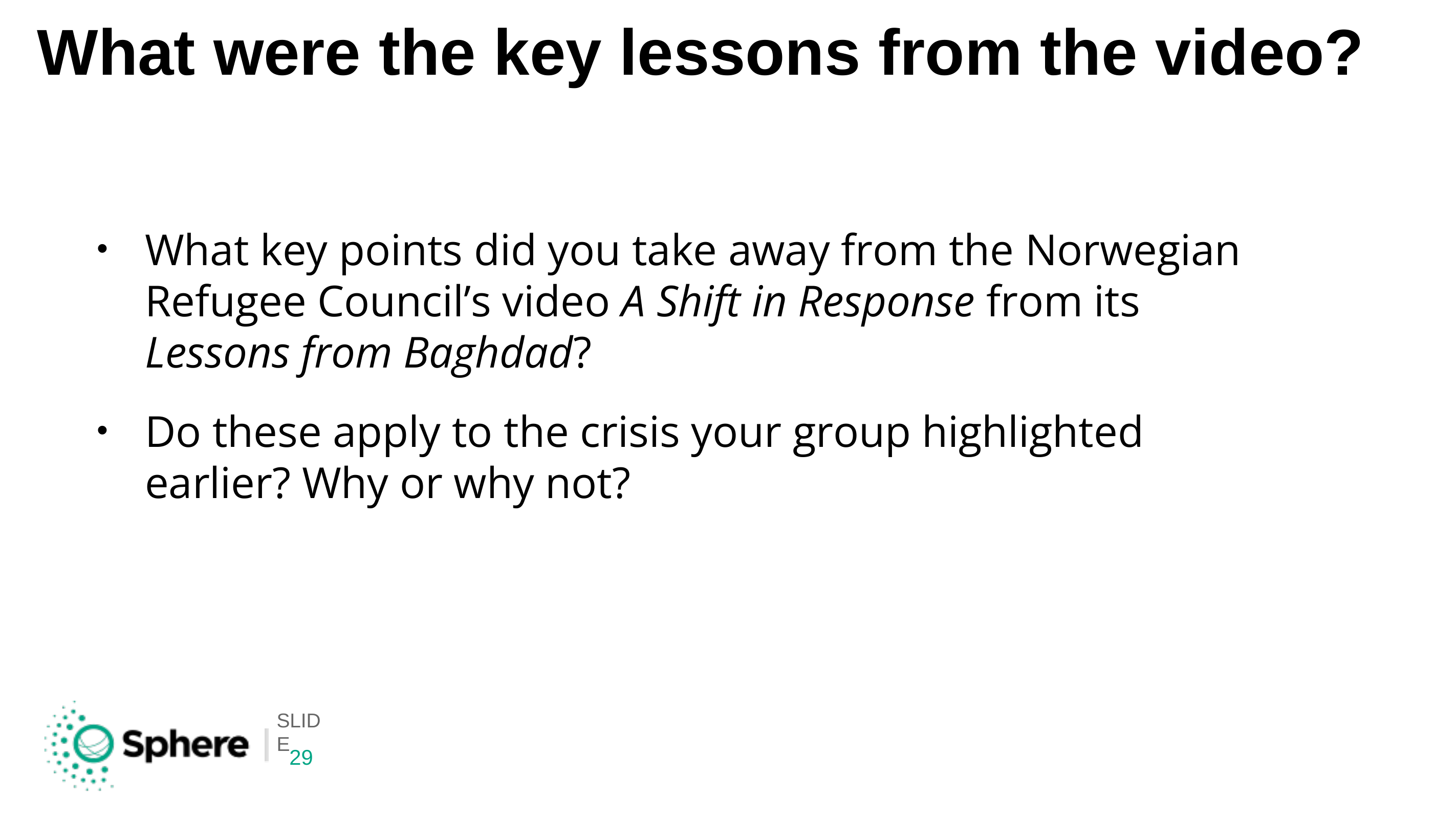

# What were the key lessons from the video?
What key points did you take away from the Norwegian Refugee Council’s video A Shift in Response from its Lessons from Baghdad?
Do these apply to the crisis your group highlighted earlier? Why or why not?
29